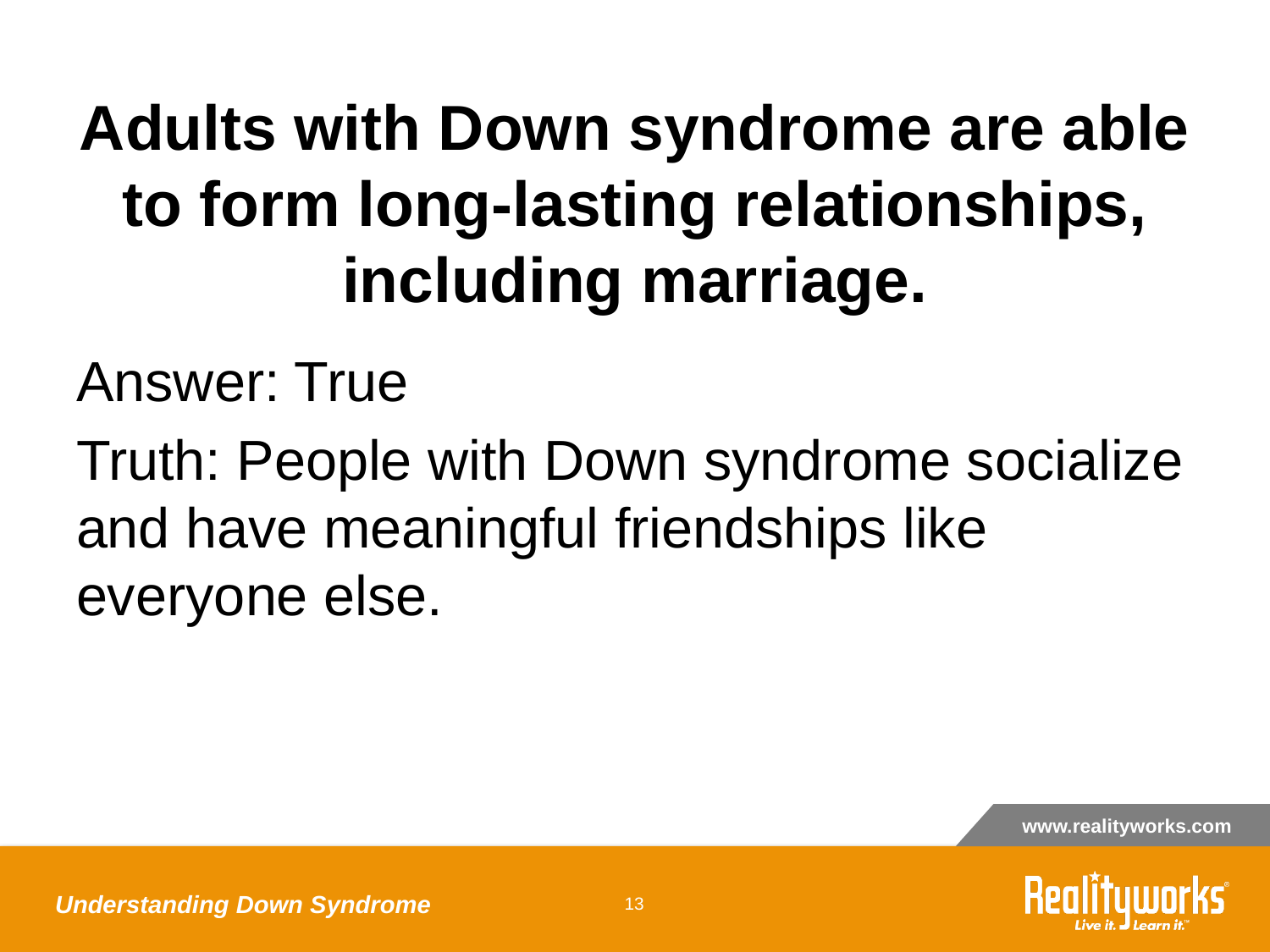

# Adults with Down syndrome are able to form long-lasting relationships, including marriage.
Answer: True
Truth: People with Down syndrome socialize and have meaningful friendships like everyone else.

Understanding Down Syndrome
13